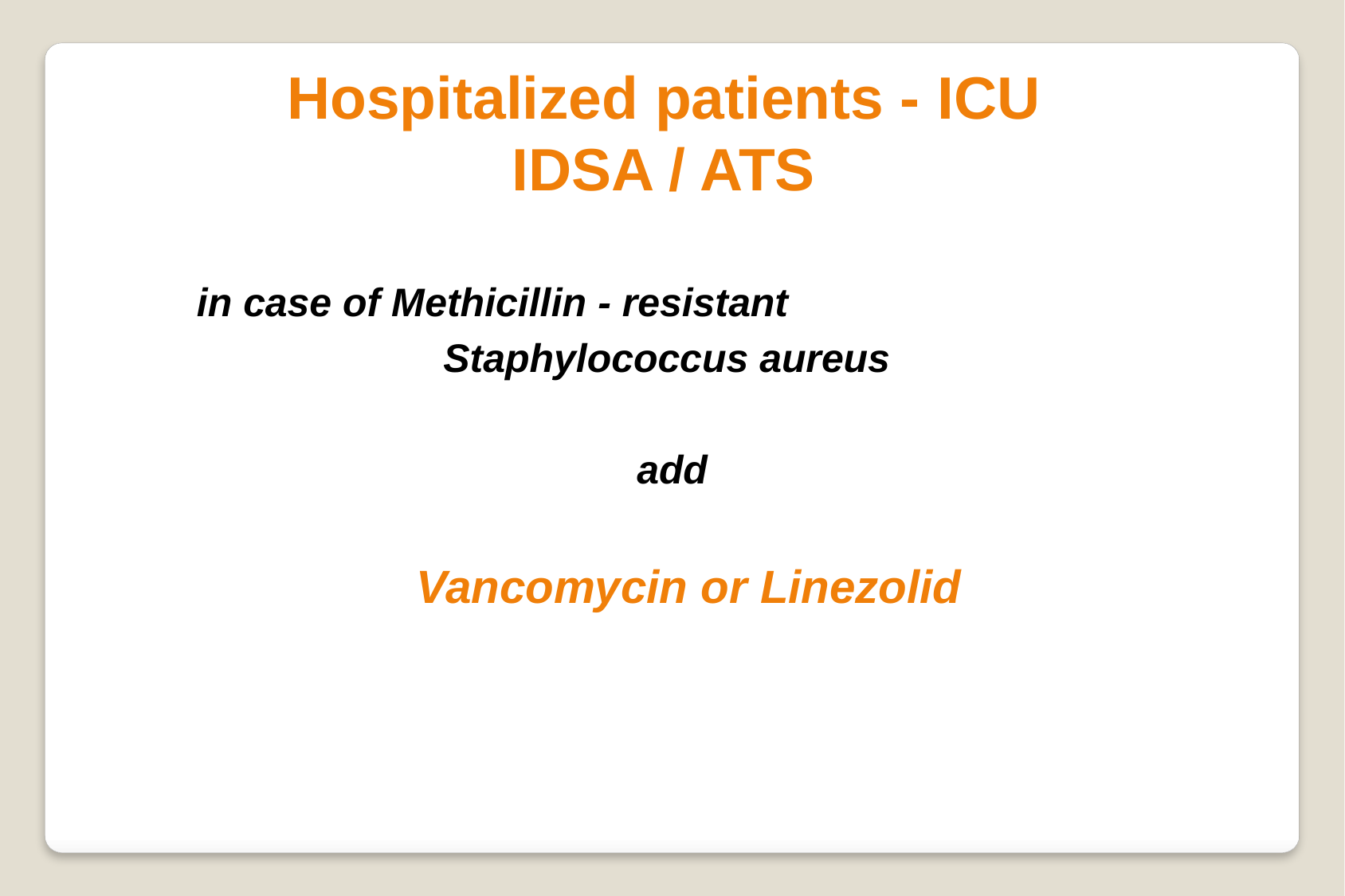

Hospitalized patients - ICU
IDSA / ATS
  in case of Methicillin - resistant
Staphylococcus aureus

 add

    Vancomycin or Linezolid